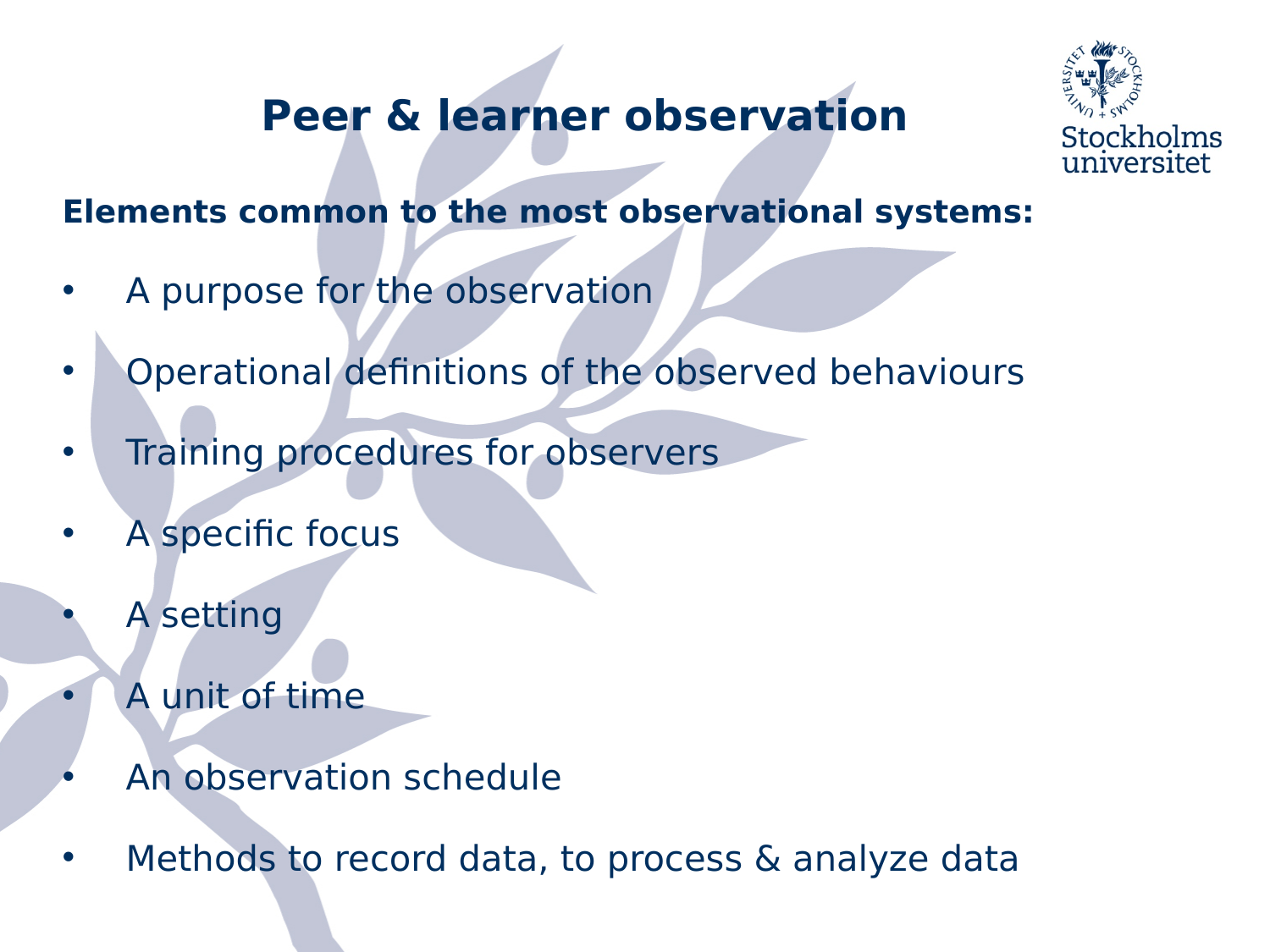

# Peer & learner observation
Elements common to the most observational systems:
A purpose for the observation
Operational definitions of the observed behaviours
Training procedures for observers
A specific focus
A setting
A unit of time
An observation schedule
Methods to record data, to process & analyze data